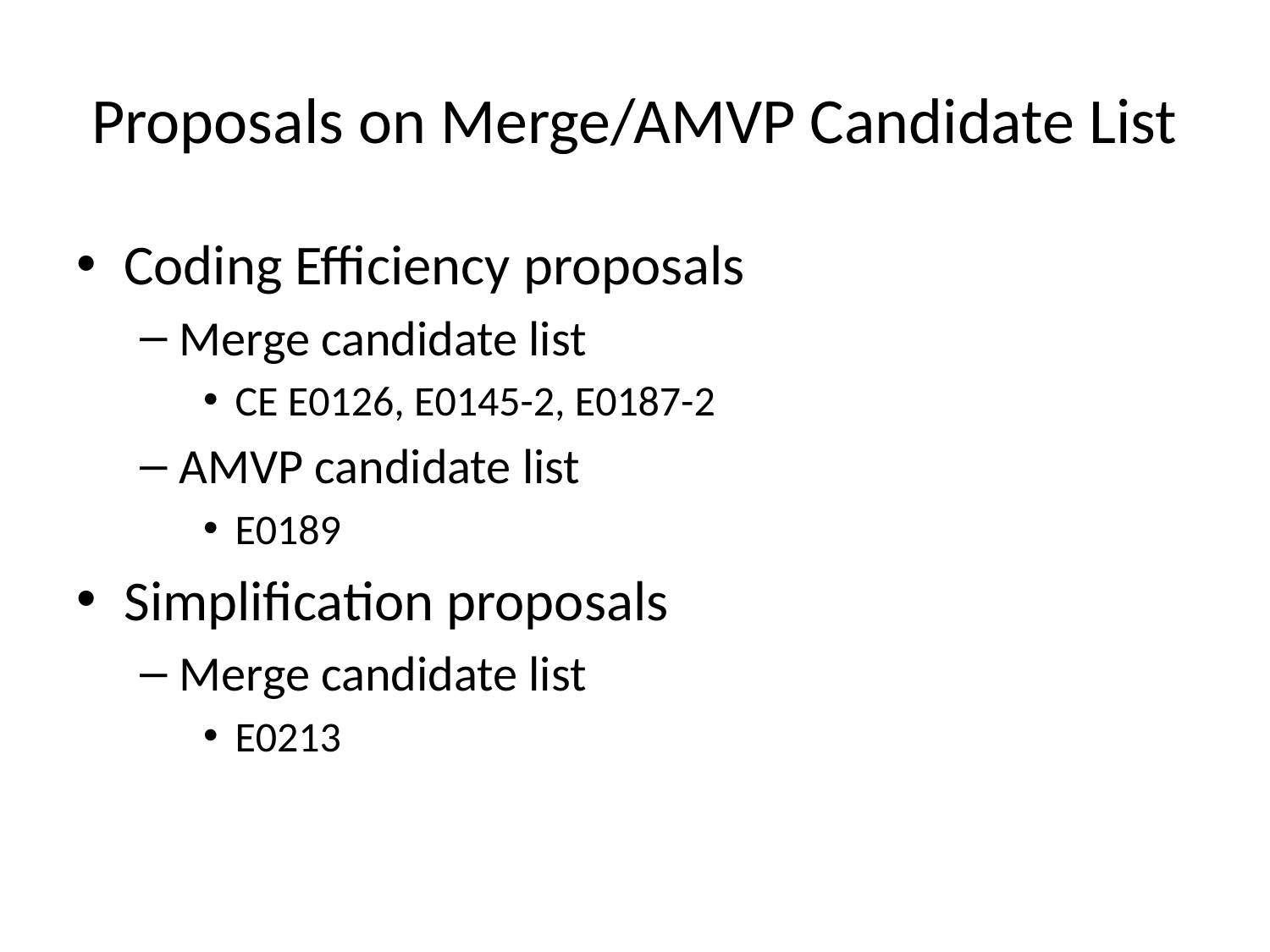

# Proposals on Merge/AMVP Candidate List
Coding Efficiency proposals
Merge candidate list
CE E0126, E0145-2, E0187-2
AMVP candidate list
E0189
Simplification proposals
Merge candidate list
E0213